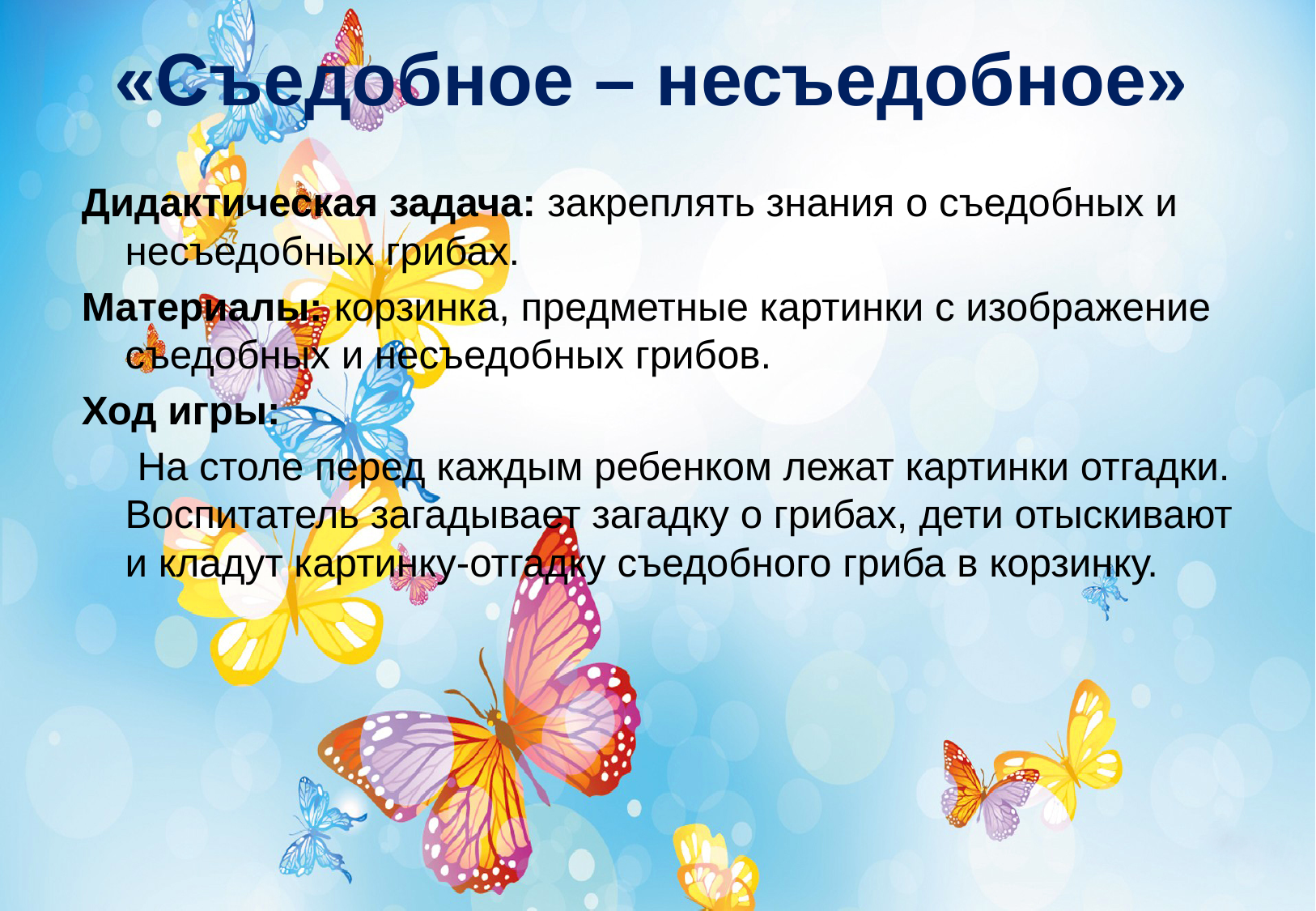

# «Съедобное – несъедобное»
Дидактическая задача: закреплять знания о съедобных и несъедобных грибах.
Материалы: корзинка, предметные картинки с изображение съедобных и несъедобных грибов.
Ход игры:
     На столе перед каждым ребенком лежат картинки отгадки. Воспитатель загадывает загадку о грибах, дети отыскивают и кладут картинку-отгадку съедобного гриба в корзинку.